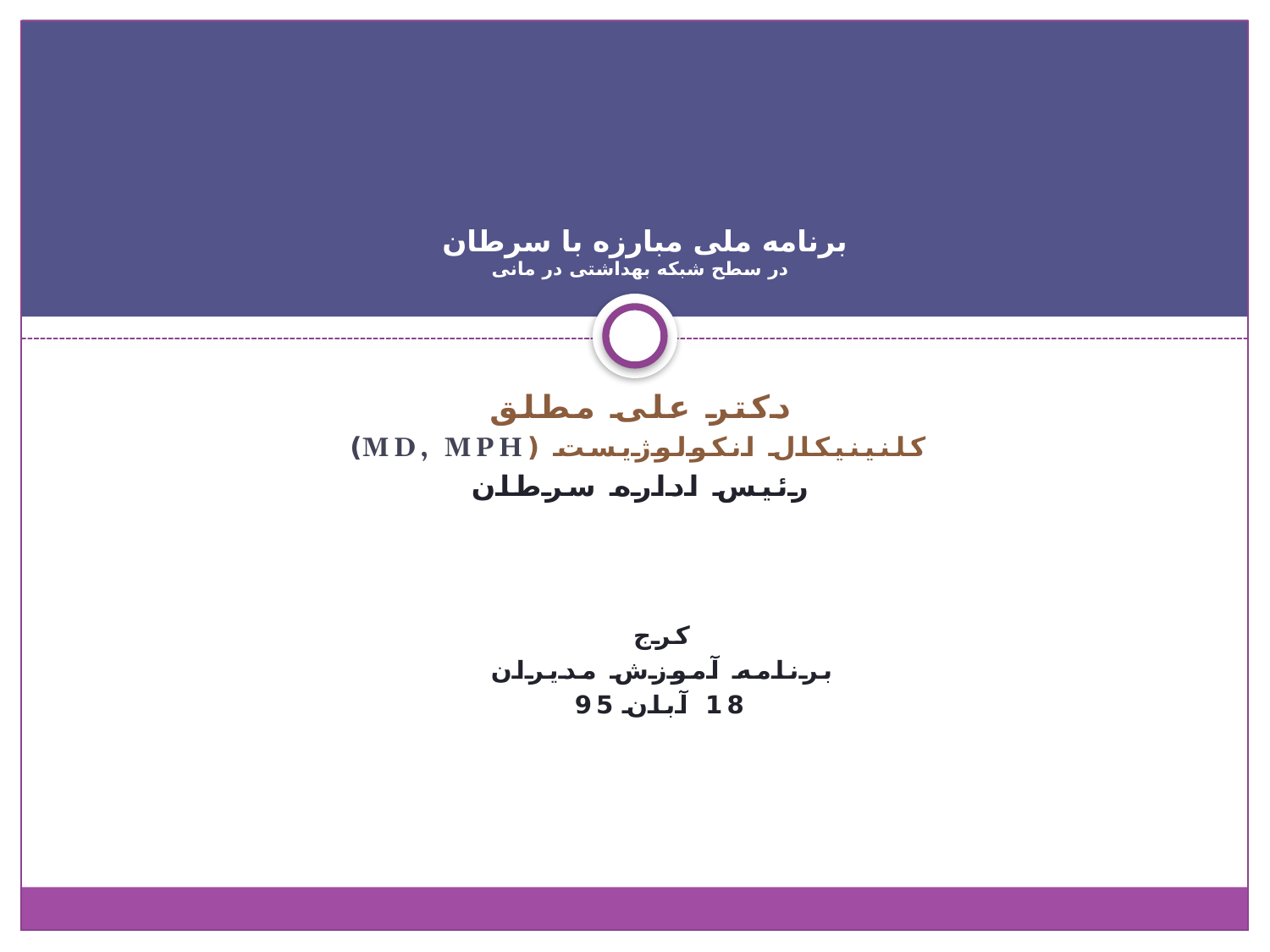

# برنامه ملی مبارزه با سرطان در سطح شبکه بهداشتی در مانی
دکتر علی مطلق
کلنینیکال انکولوژیست (MD, MPH)
رئیس اداره سرطان
کرج
برنامه آموزش مدیران
18 آبان 95